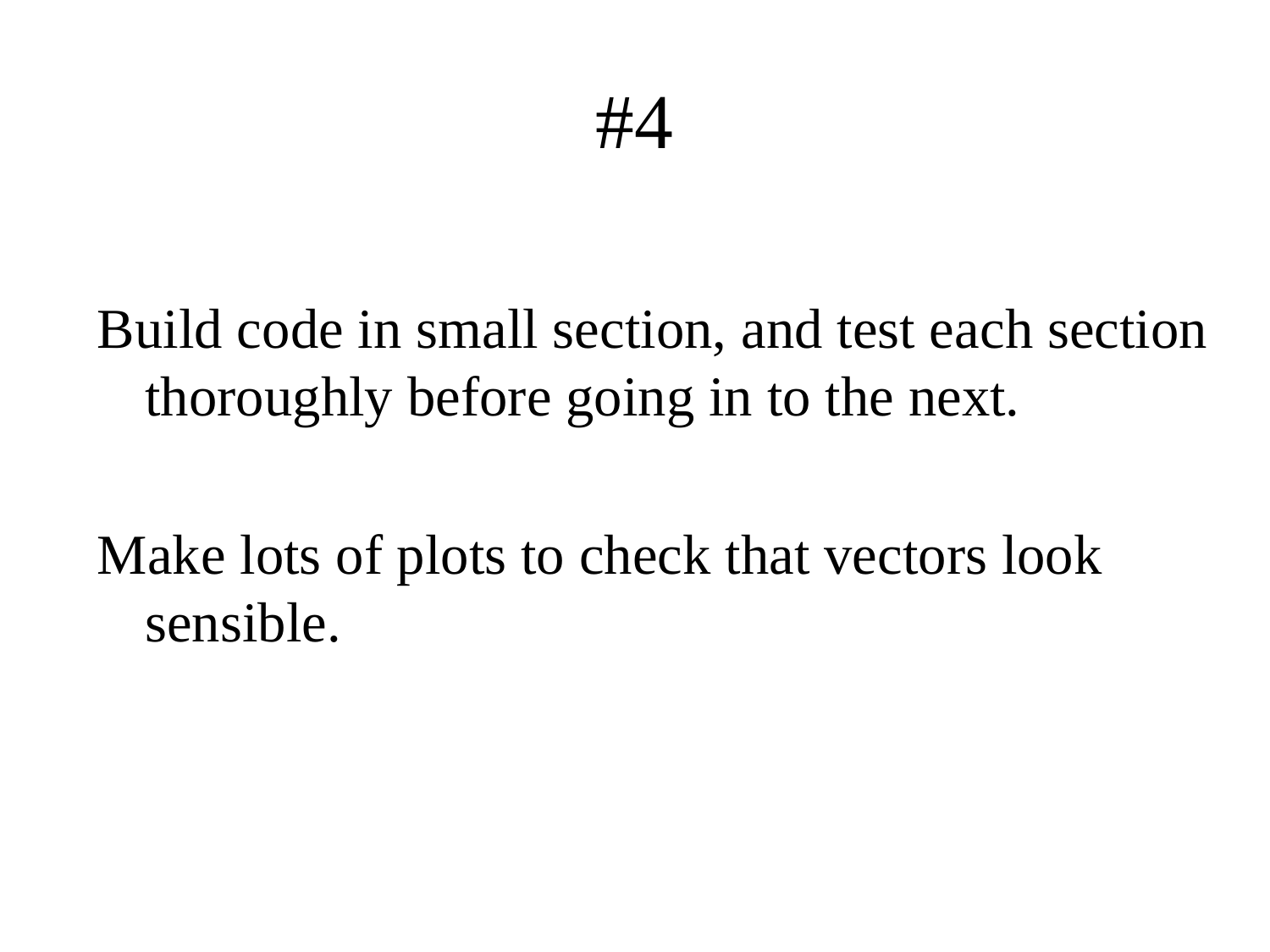

# #4
Build code in small section, and test each section thoroughly before going in to the next.

Make lots of plots to check that vectors look sensible.